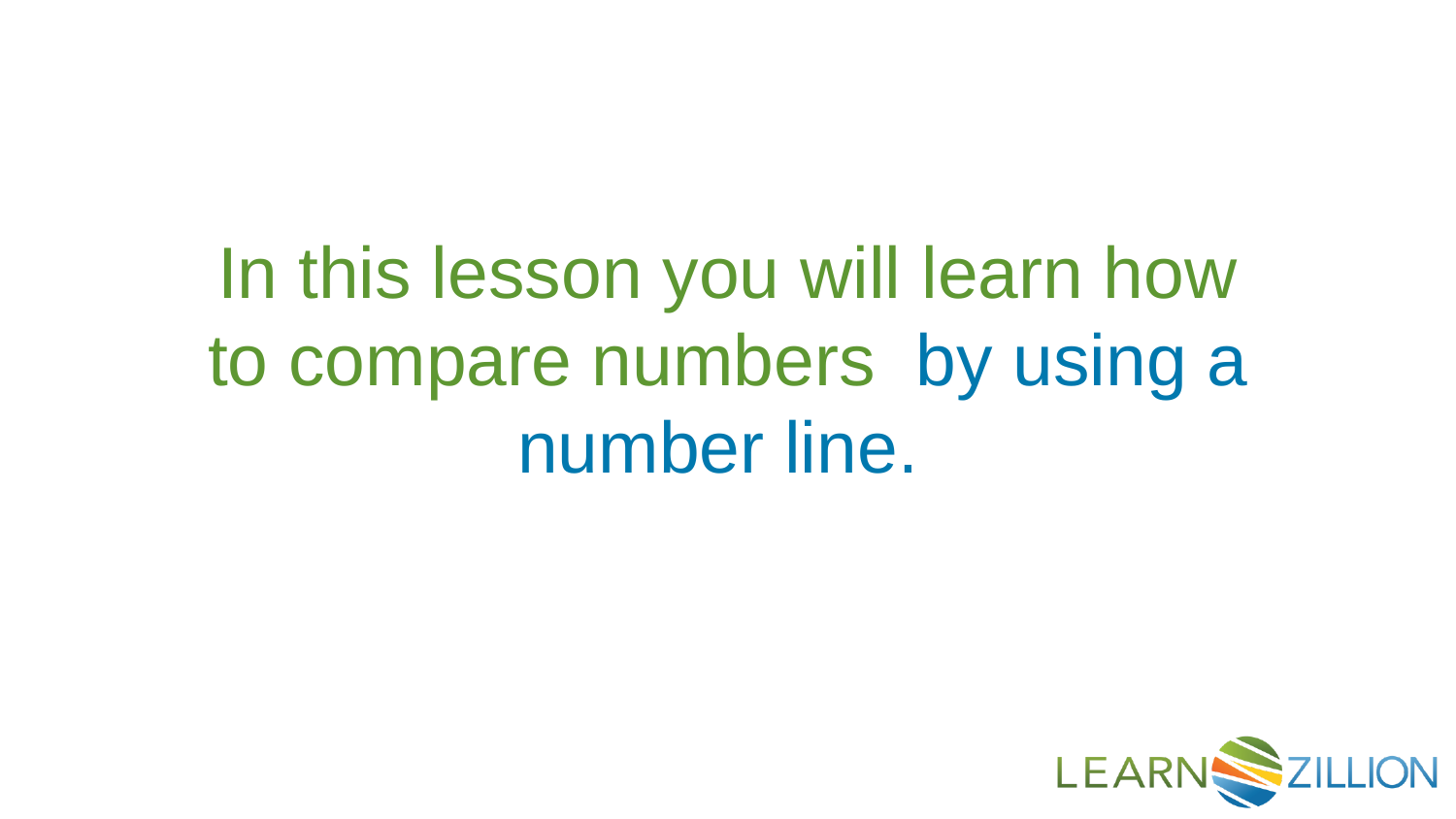

In this lesson you will learn how to compare numbers  by using a number line.